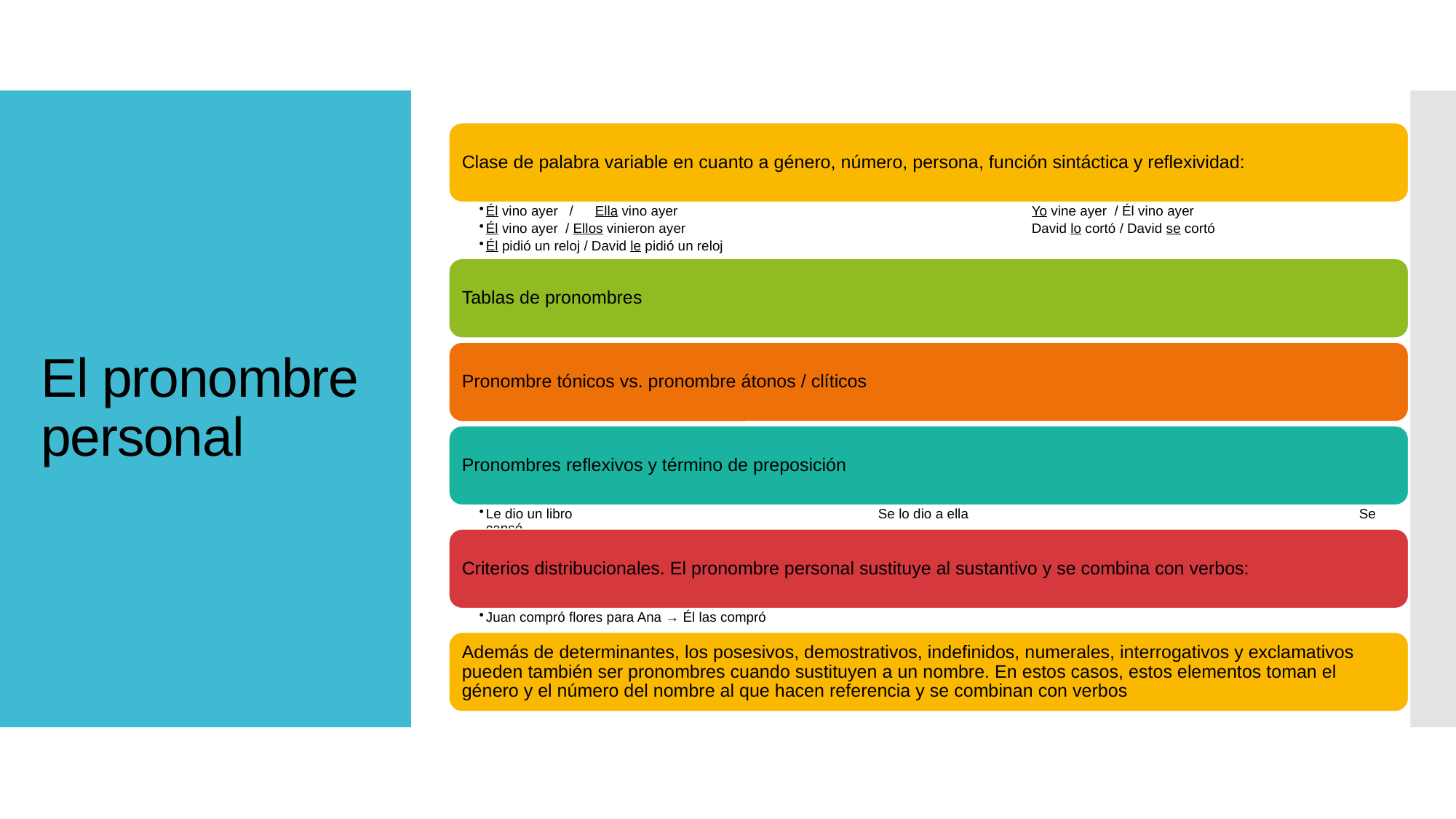

Clase de palabra variable en cuanto a género, número, persona, función sintáctica y reflexividad:
Él vino ayer   /	Ella vino ayer				Yo vine ayer  / Él vino ayer
Él vino ayer  / Ellos vinieron ayer				David lo cortó / David se cortó
Él pidió un reloj / David le pidió un reloj
Tablas de pronombres
Pronombre tónicos vs. pronombre átonos / clíticos
Pronombres reflexivos y término de preposición
Le dio un libro			                 Se lo dio a ella				Se cansó
Criterios distribucionales. El pronombre personal sustituye al sustantivo y se combina con verbos:
Juan compró flores para Ana → Él las compró
Además de determinantes, los posesivos, demostrativos, indefinidos, numerales, interrogativos y exclamativos pueden también ser pronombres cuando sustituyen a un nombre. En estos casos, estos elementos toman el género y el número del nombre al que hacen referencia y se combinan con verbos
# El pronombre personal